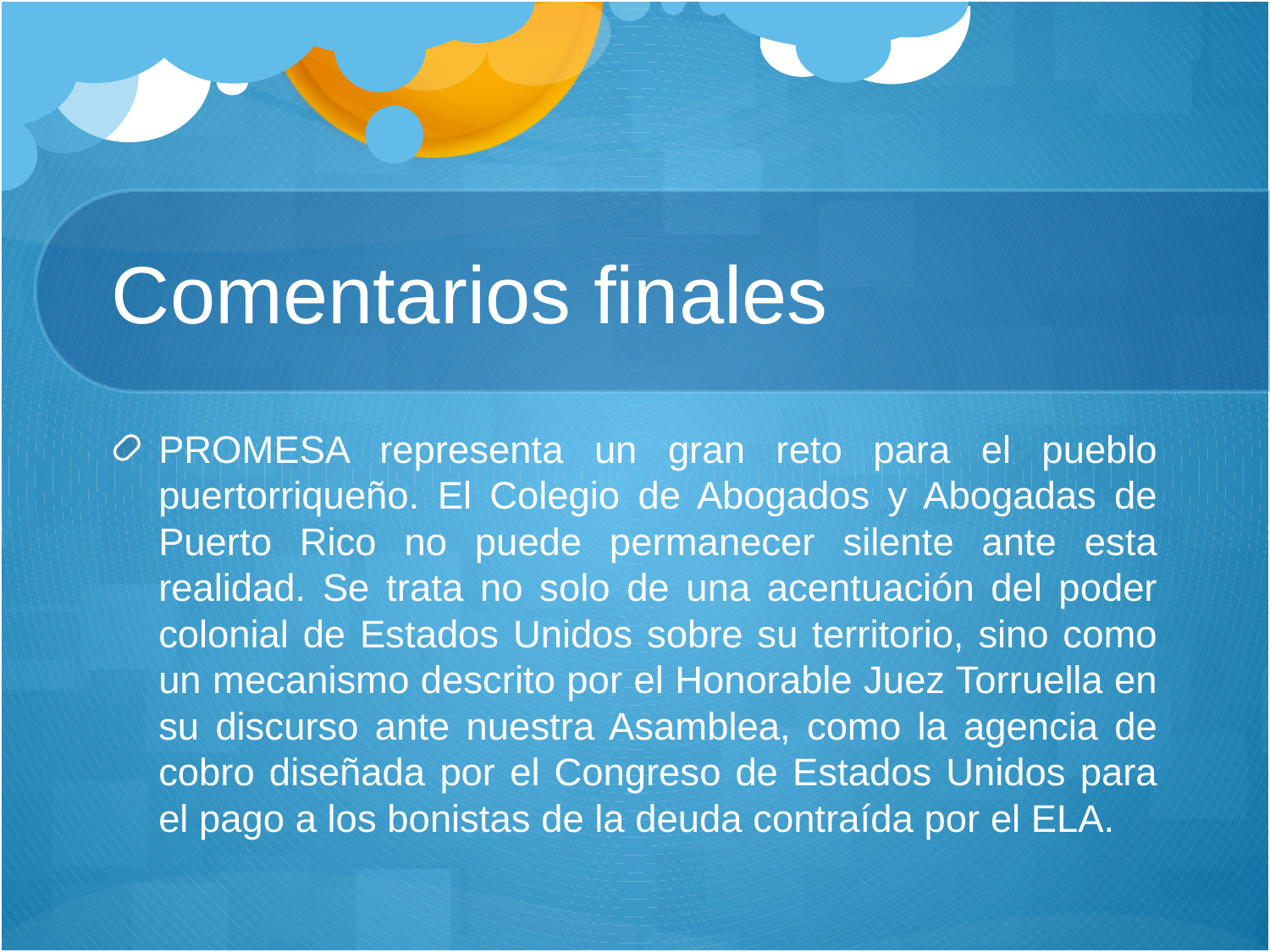

# Comentarios finales
PROMESA representa un gran reto para el pueblo puertorriqueño. El Colegio de Abogados y Abogadas de Puerto Rico no puede permanecer silente ante esta realidad. Se trata no solo de una acentuación del poder colonial de Estados Unidos sobre su territorio, sino como un mecanismo descrito por el Honorable Juez Torruella en su discurso ante nuestra Asamblea, como la agencia de cobro diseñada por el Congreso de Estados Unidos para el pago a los bonistas de la deuda contraída por el ELA.